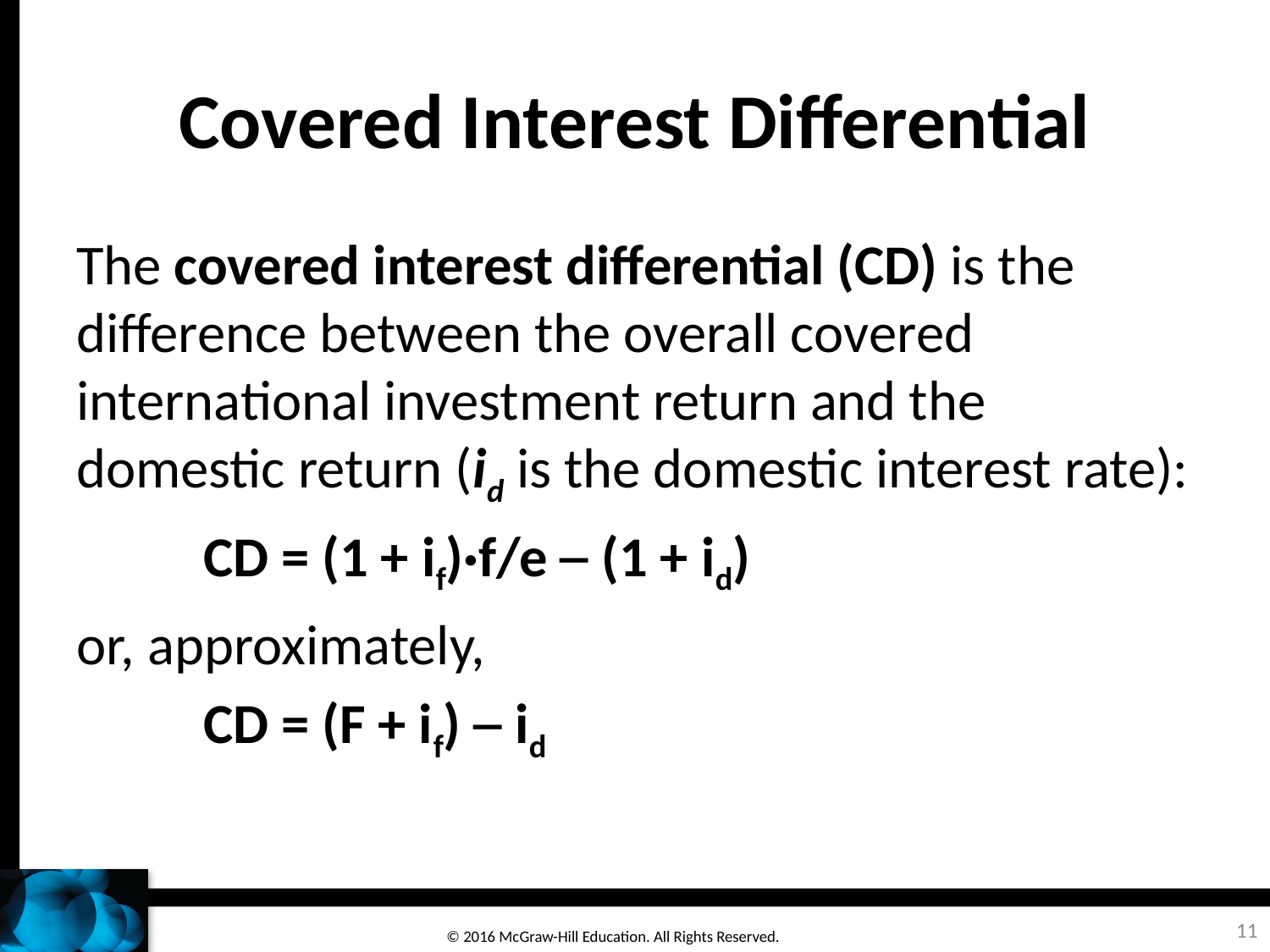

# Covered Interest Differential
The covered interest differential (CD) is the difference between the overall covered international investment return and the domestic return (id is the domestic interest rate):
	CD = (1 + if)·f/e ─ (1 + id)
or, approximately,
	CD = (F + if) ─ id
11
© 2016 McGraw-Hill Education. All Rights Reserved.